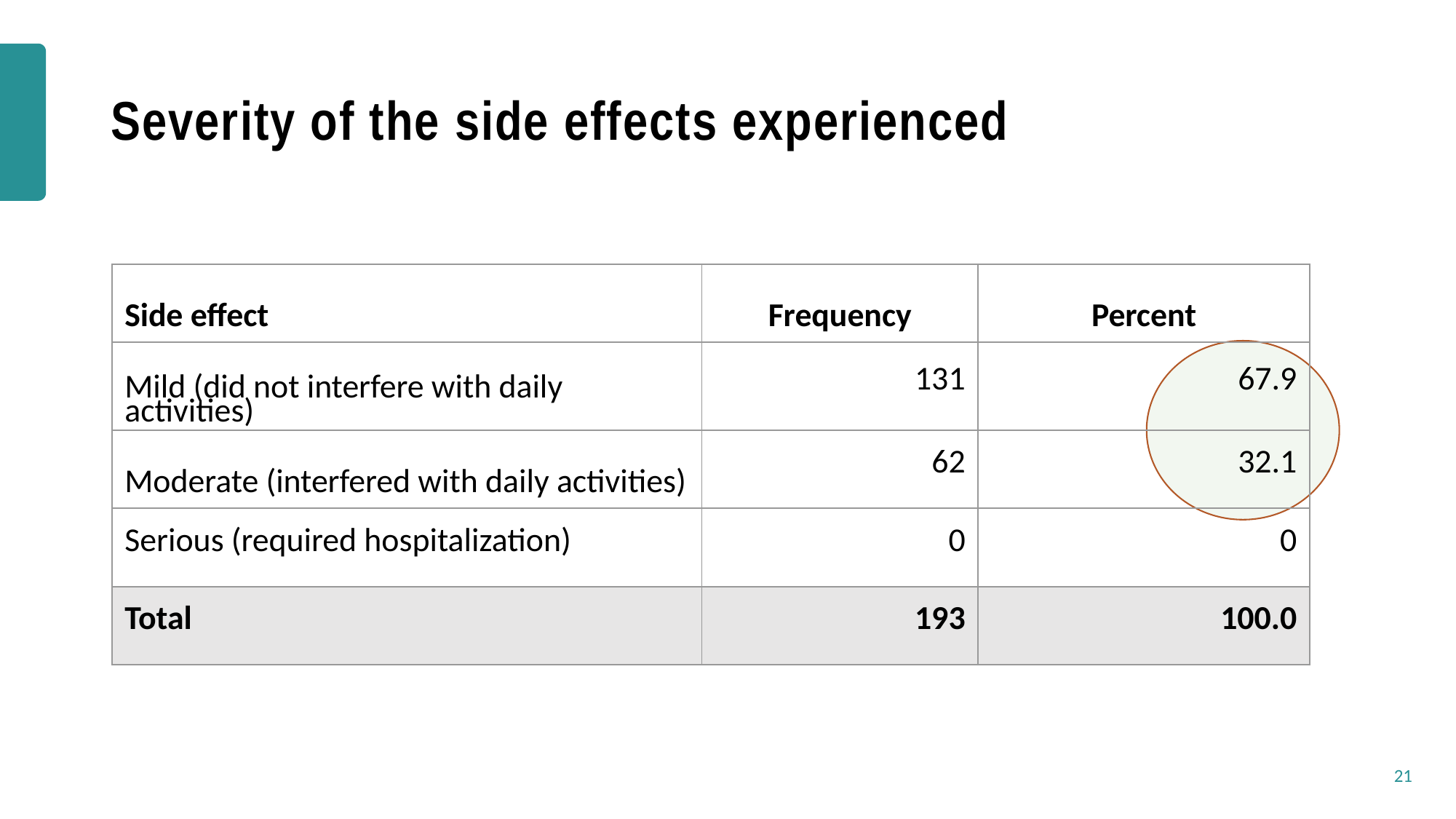

# Severity of the side effects experienced
| Side effect | Frequency | Percent |
| --- | --- | --- |
| Mild (did not interfere with daily activities) | 131 | 67.9 |
| Moderate (interfered with daily activities) | 62 | 32.1 |
| Serious (required hospitalization) | 0 | 0 |
| Total | 193 | 100.0 |

21